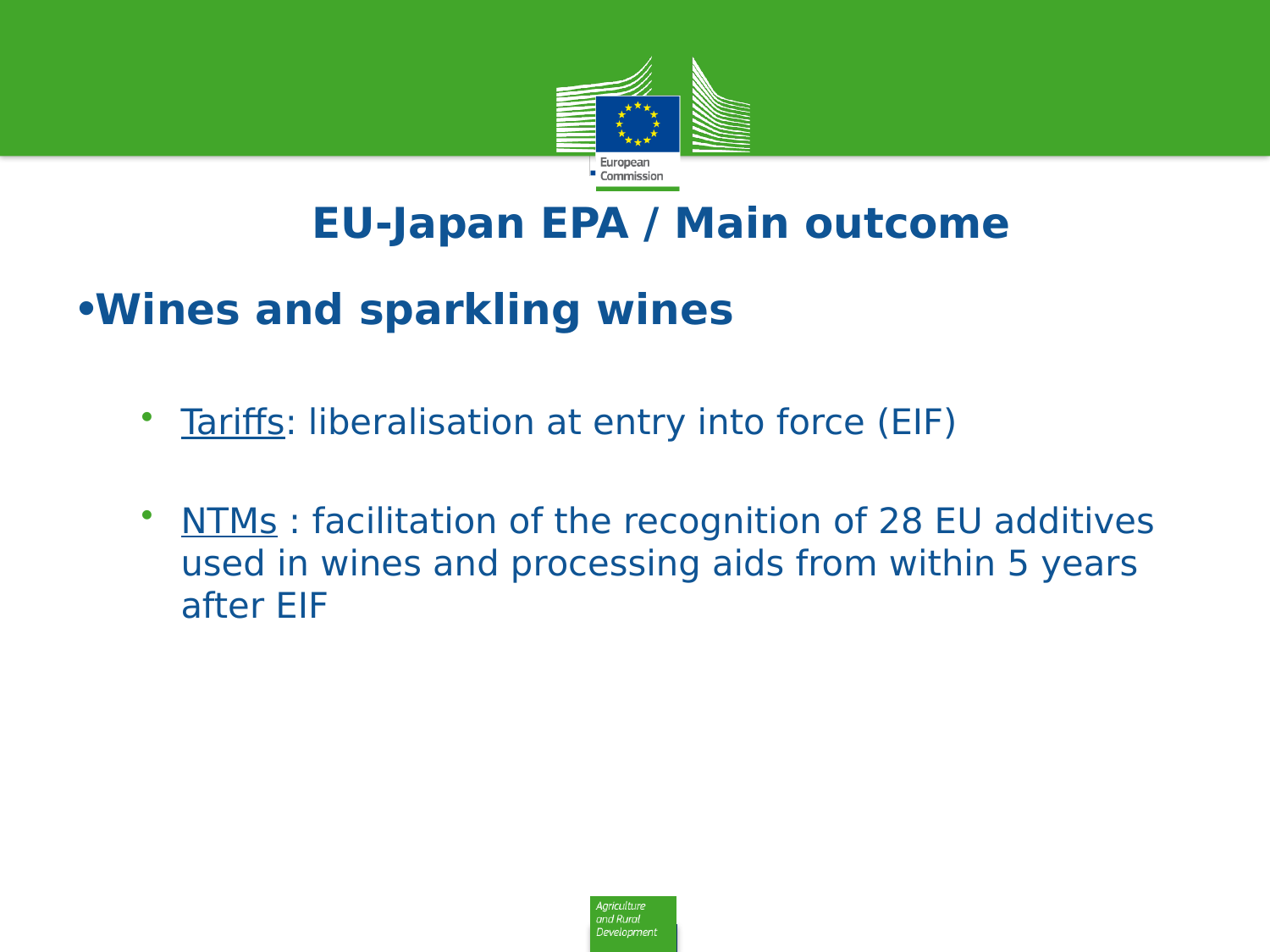

# EU-Japan EPA / Main outcome
Wines and sparkling wines

Tariffs: liberalisation at entry into force (EIF)

NTMs : facilitation of the recognition of 28 EU additives used in wines and processing aids from within 5 years after EIF